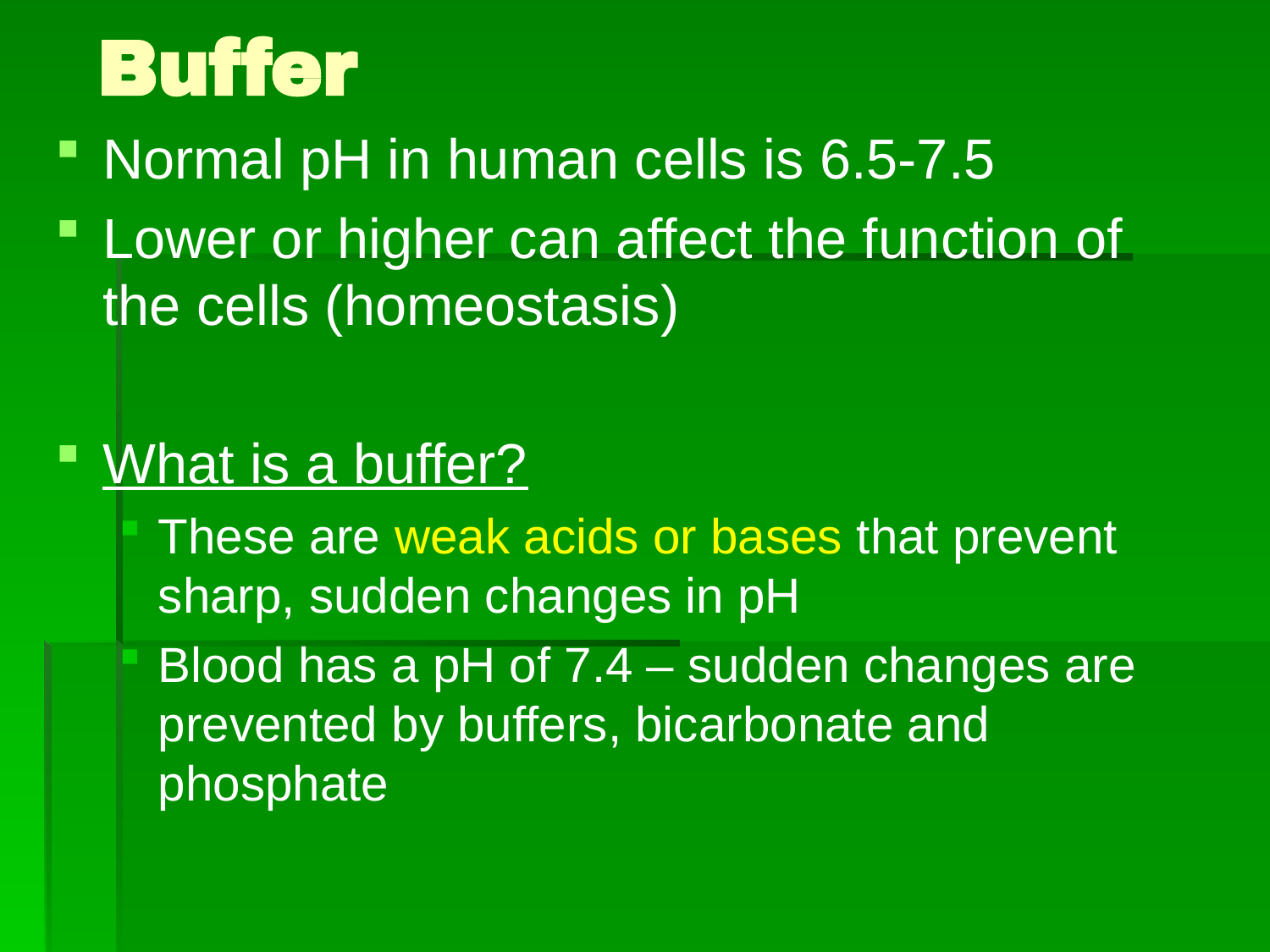

# Buffer
Normal pH in human cells is 6.5-7.5
Lower or higher can affect the function of the cells (homeostasis)

What is a buffer?
These are weak acids or bases that prevent sharp, sudden changes in pH
Blood has a pH of 7.4 – sudden changes are prevented by buffers, bicarbonate and phosphate